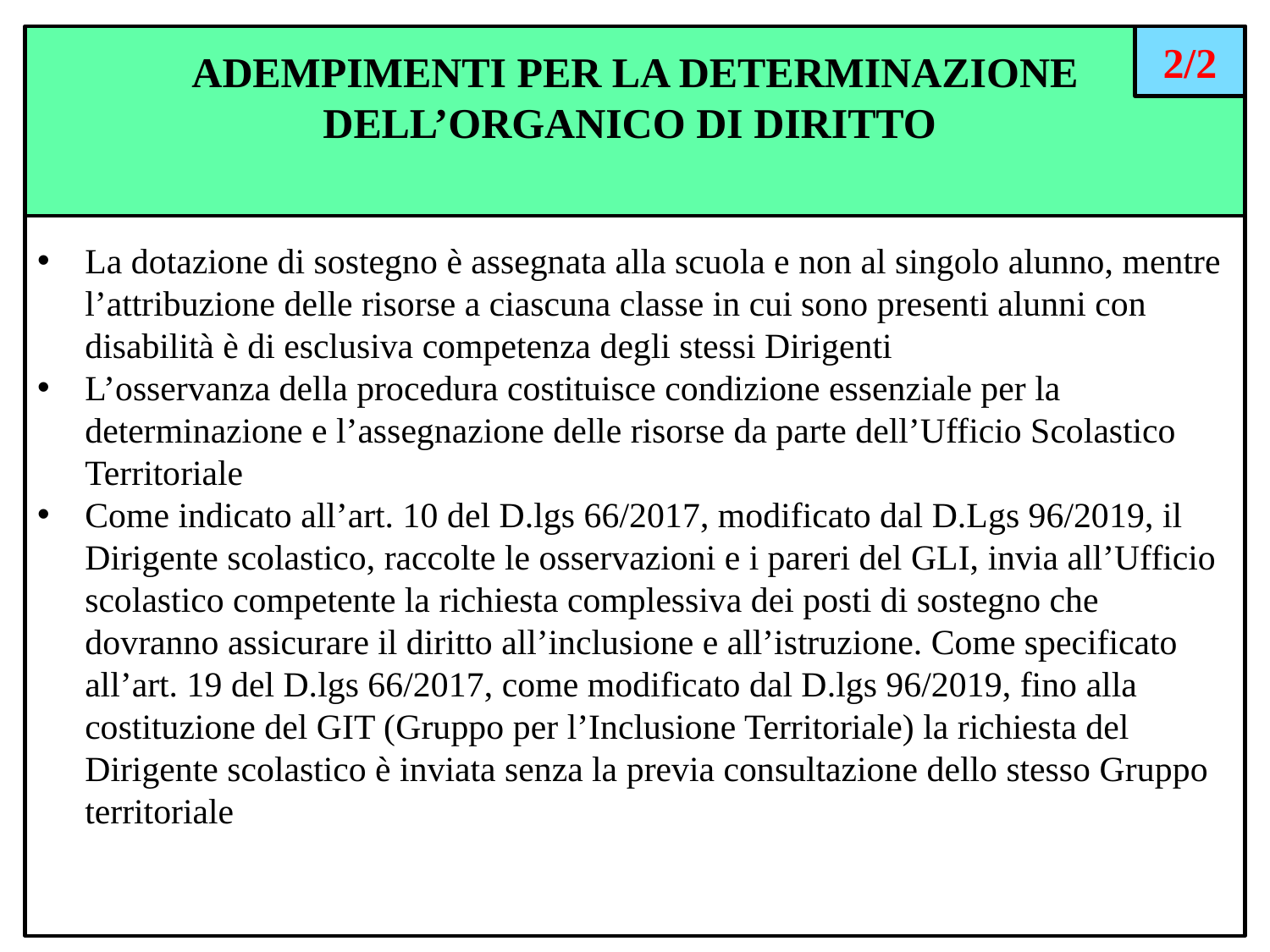

ADEMPIMENTI PER LA DETERMINAZIONE
DELL’ORGANICO DI DIRITTO

2/2
La dotazione di sostegno è assegnata alla scuola e non al singolo alunno, mentre l’attribuzione delle risorse a ciascuna classe in cui sono presenti alunni con disabilità è di esclusiva competenza degli stessi Dirigenti
L’osservanza della procedura costituisce condizione essenziale per la determinazione e l’assegnazione delle risorse da parte dell’Ufficio Scolastico Territoriale
Come indicato all’art. 10 del D.lgs 66/2017, modificato dal D.Lgs 96/2019, il Dirigente scolastico, raccolte le osservazioni e i pareri del GLI, invia all’Ufficio scolastico competente la richiesta complessiva dei posti di sostegno che dovranno assicurare il diritto all’inclusione e all’istruzione. Come specificato all’art. 19 del D.lgs 66/2017, come modificato dal D.lgs 96/2019, fino alla costituzione del GIT (Gruppo per l’Inclusione Territoriale) la richiesta del Dirigente scolastico è inviata senza la previa consultazione dello stesso Gruppo territoriale